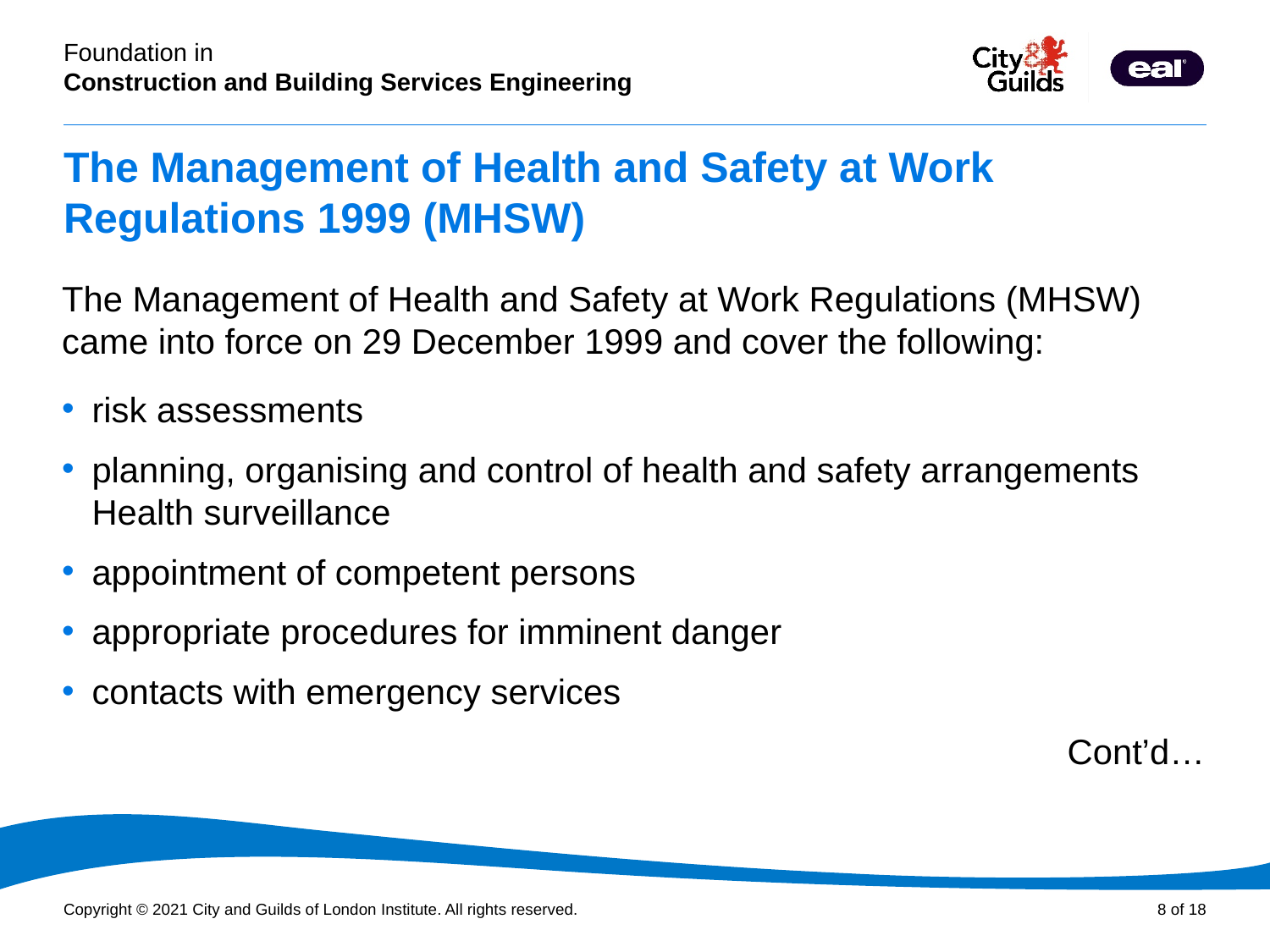

# The Management of Health and Safety at Work Regulations 1999 (MHSW)
The Management of Health and Safety at Work Regulations (MHSW) came into force on 29 December 1999 and cover the following:
risk assessments
planning, organising and control of health and safety arrangements Health surveillance
appointment of competent persons
appropriate procedures for imminent danger
contacts with emergency services
Cont’d…